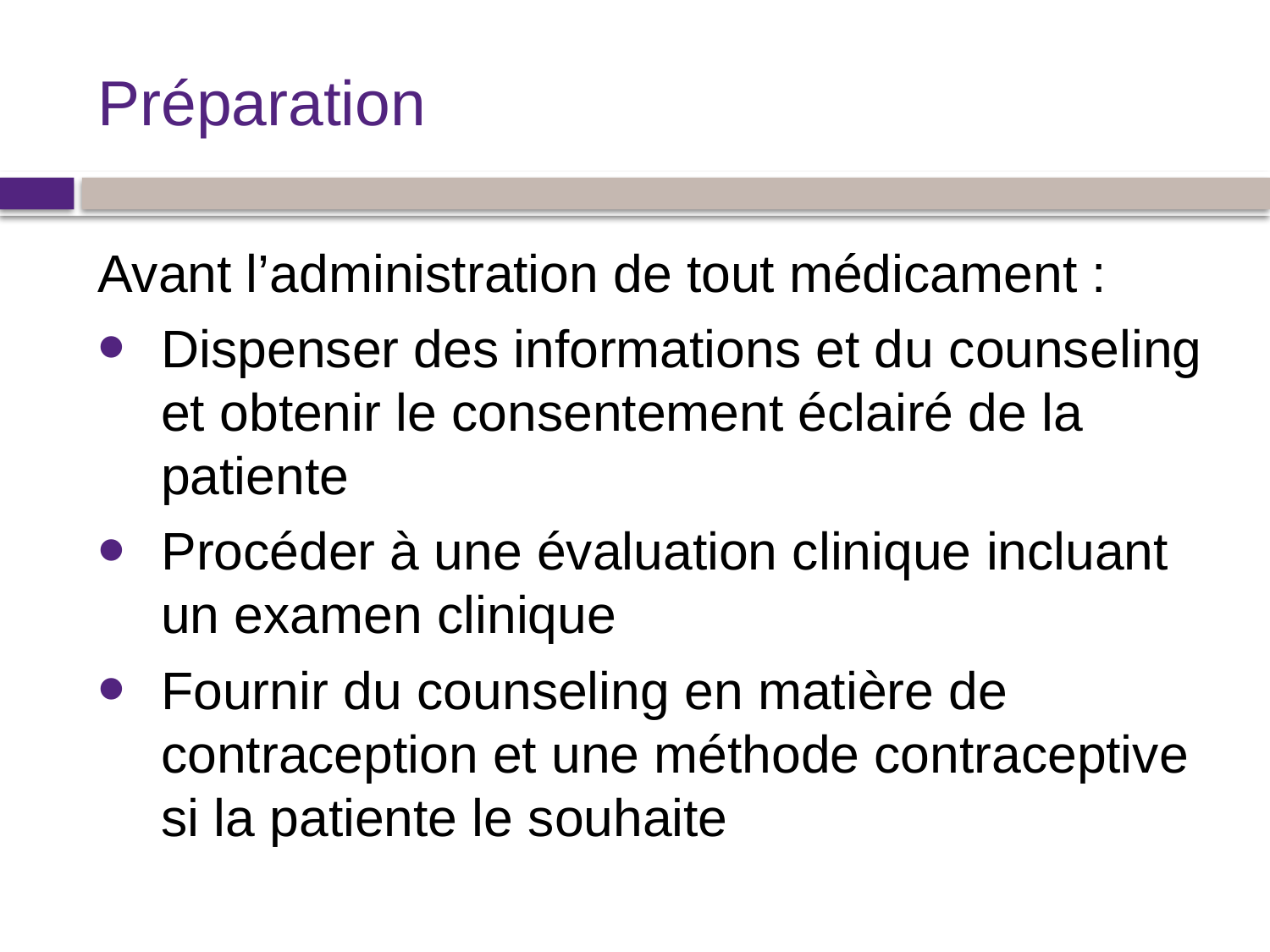

# Préparation
Avant l’administration de tout médicament :
Dispenser des informations et du counseling et obtenir le consentement éclairé de la patiente
Procéder à une évaluation clinique incluant un examen clinique
Fournir du counseling en matière de contraception et une méthode contraceptive si la patiente le souhaite